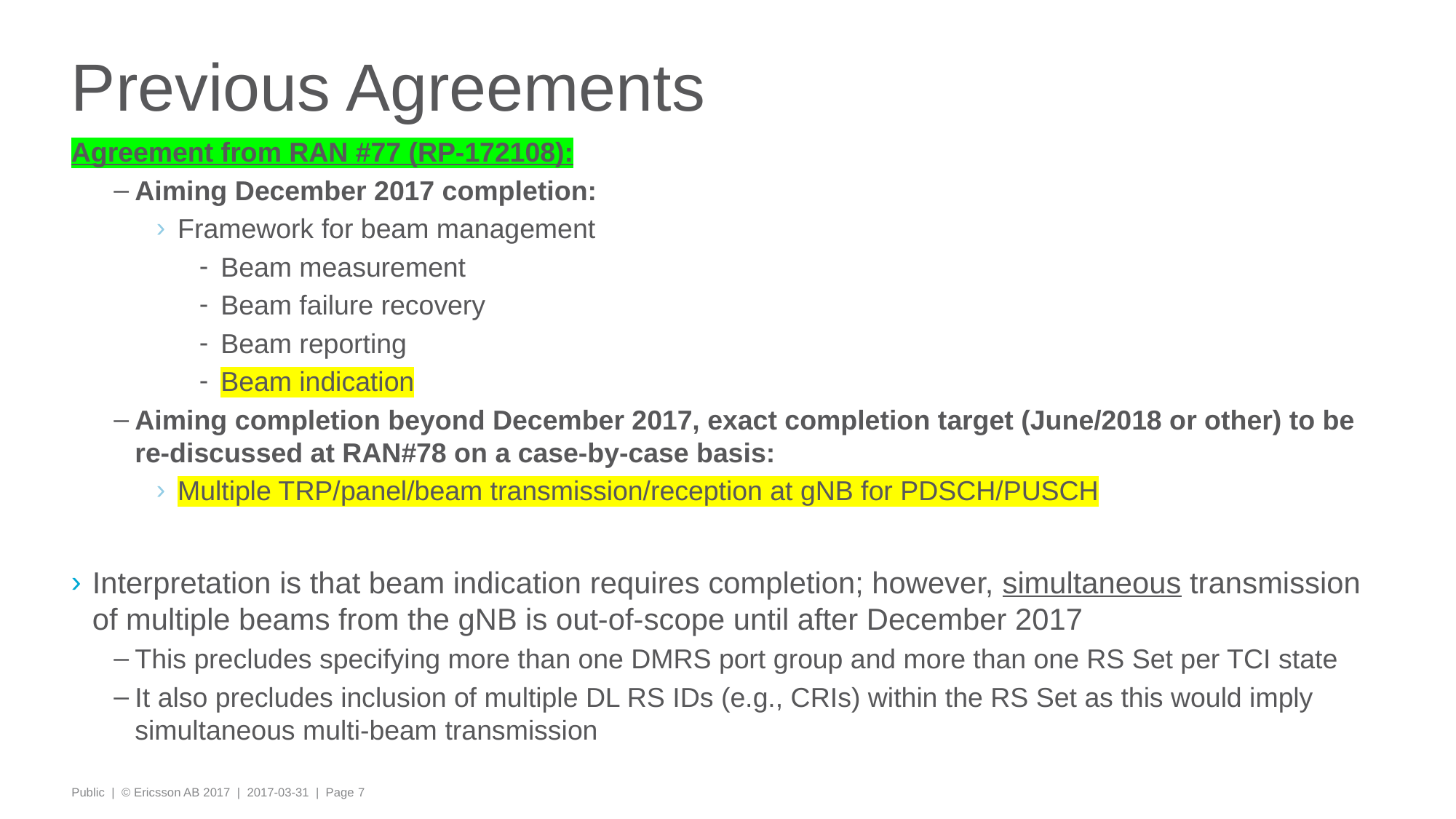

# Previous Agreements
Agreement from RAN #77 (RP-172108):
Aiming December 2017 completion:
Framework for beam management
Beam measurement
Beam failure recovery
Beam reporting
Beam indication
Aiming completion beyond December 2017, exact completion target (June/2018 or other) to be re-discussed at RAN#78 on a case-by-case basis:
Multiple TRP/panel/beam transmission/reception at gNB for PDSCH/PUSCH

Interpretation is that beam indication requires completion; however, simultaneous transmission of multiple beams from the gNB is out-of-scope until after December 2017
This precludes specifying more than one DMRS port group and more than one RS Set per TCI state
It also precludes inclusion of multiple DL RS IDs (e.g., CRIs) within the RS Set as this would imply simultaneous multi-beam transmission